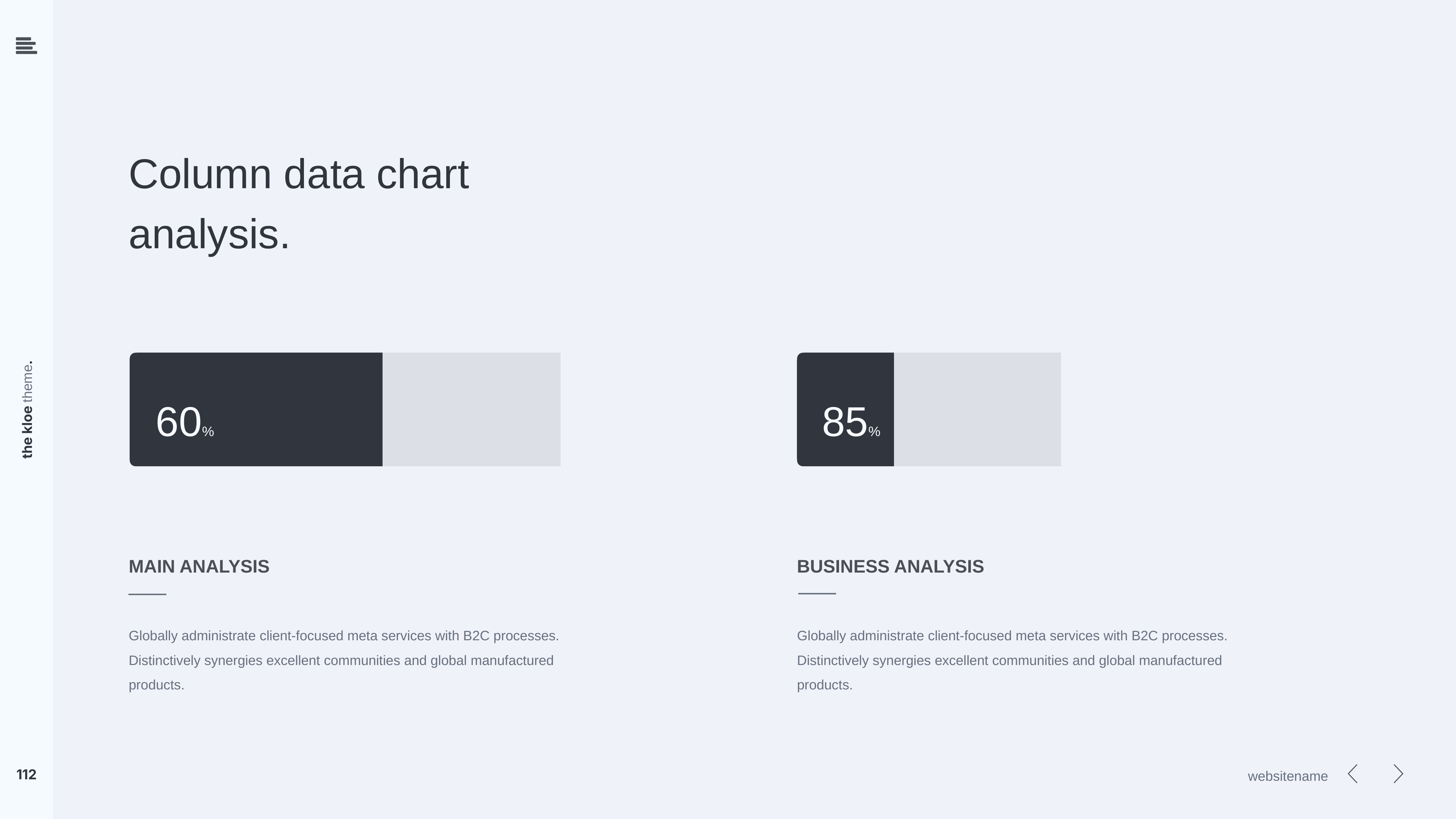

Column data chart
analysis.

### Chart

| Category | Region 1 | Region 2 |
|---|---|---|
| April | 60.0 | 40.0 |

### Chart

| Category | Region 1 | Region 2 |
|---|---|---|
| April | 85.0 | 15.0 |

60%
85%
MAIN ANALYSIS
BUSINESS ANALYSIS
Globally administrate client-focused meta services with B2C processes.
Distinctively synergies excellent communities and global manufactured
products.
Globally administrate client-focused meta services with B2C processes.
Distinctively synergies excellent communities and global manufactured
products.
112